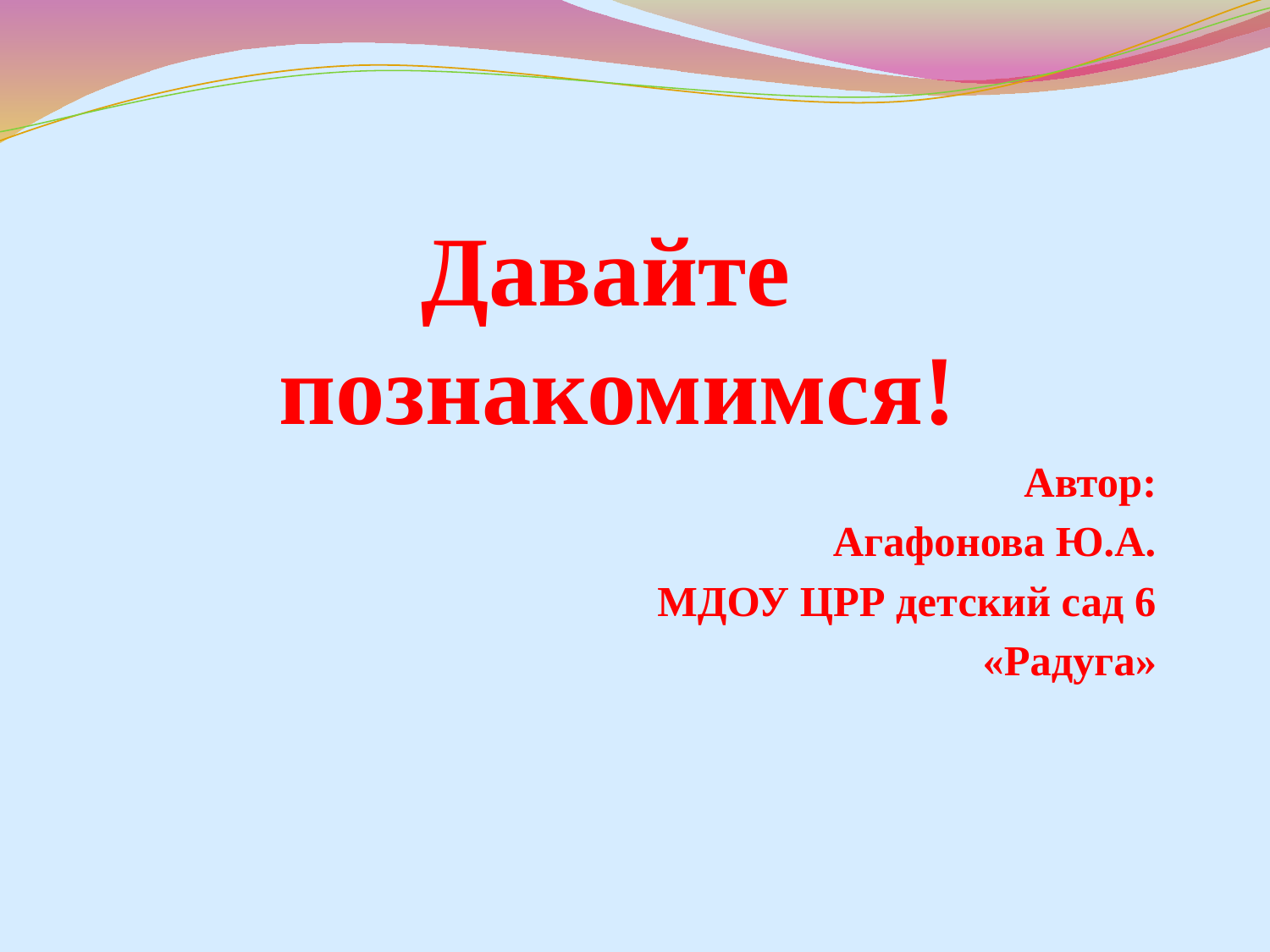

# Давайте познакомимся!
Автор:
Агафонова Ю.А.
МДОУ ЦРР детский сад 6
 «Радуга»